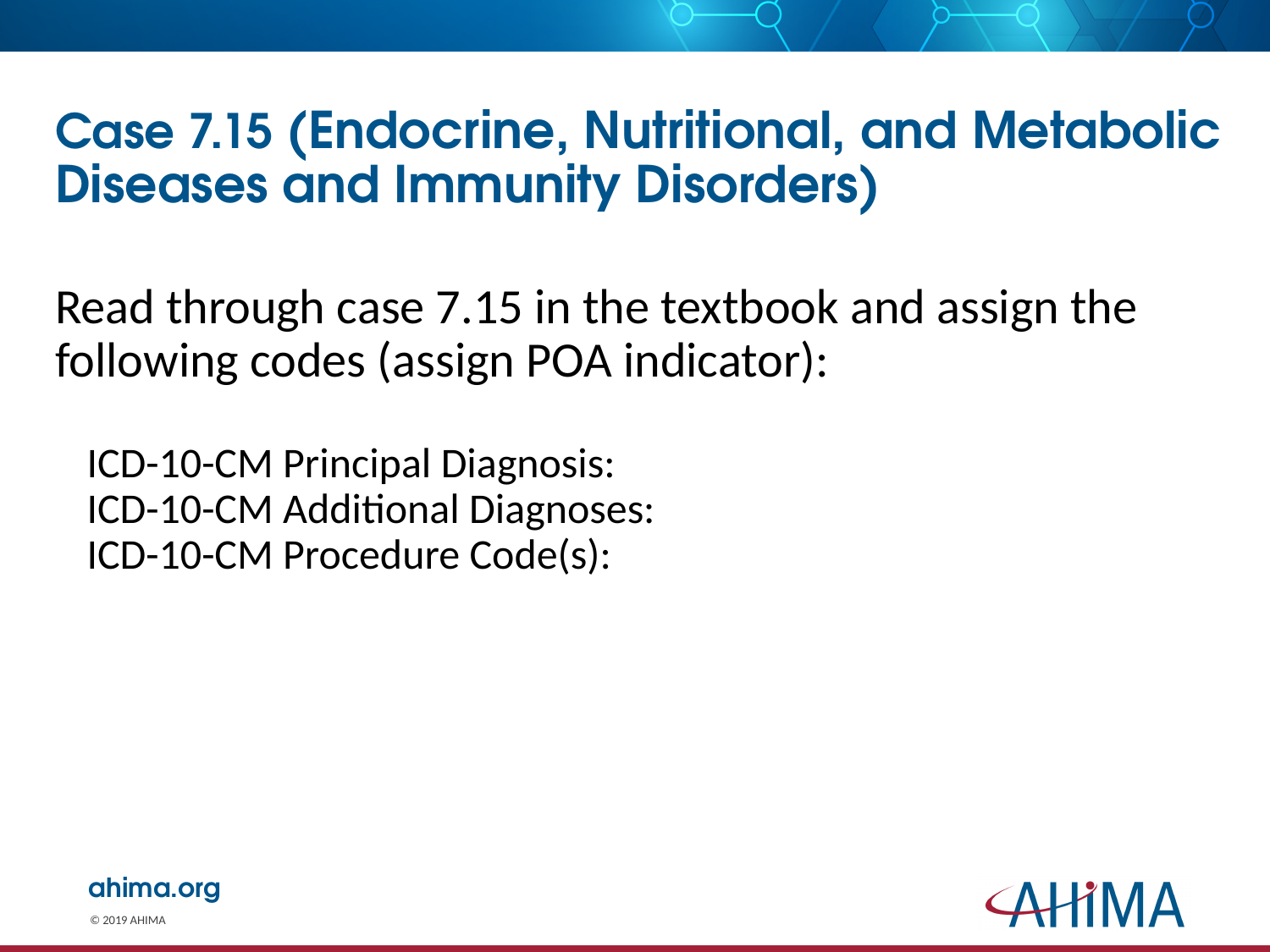

# Case 7.15 (Endocrine, Nutritional, and Metabolic Diseases and Immunity Disorders)
Read through case 7.15 in the textbook and assign the following codes (assign POA indicator):

ICD-10-CM Principal Diagnosis:
ICD-10-CM Additional Diagnoses:
ICD-10-CM Procedure Code(s):